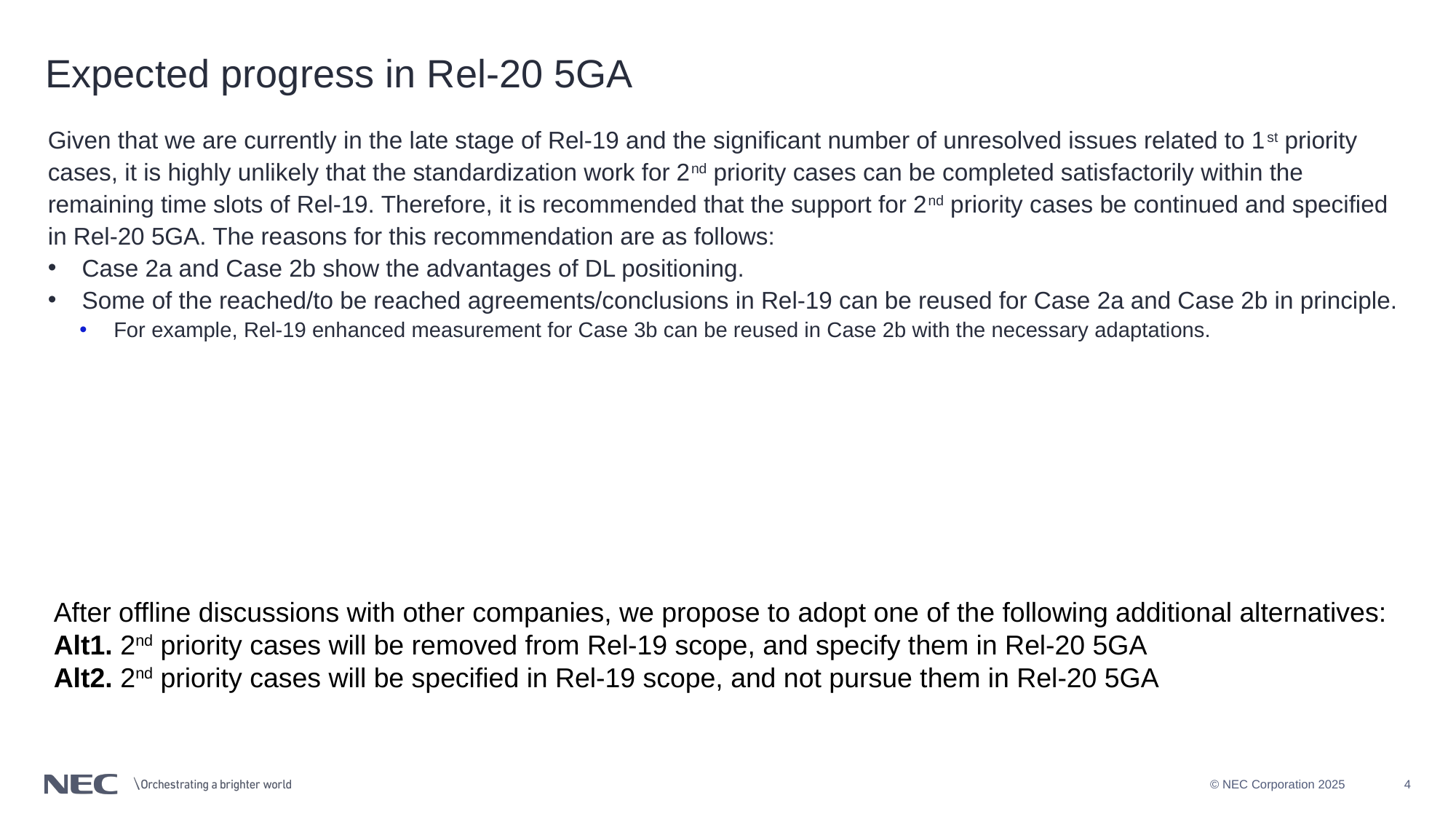

# Expected progress in Rel-20 5GA
Given that we are currently in the late stage of Rel-19 and the significant number of unresolved issues related to 1st priority cases, it is highly unlikely that the standardization work for 2nd priority cases can be completed satisfactorily within the remaining time slots of Rel-19. Therefore, it is recommended that the support for 2nd priority cases be continued and specified in Rel-20 5GA. The reasons for this recommendation are as follows:
Case 2a and Case 2b show the advantages of DL positioning.
Some of the reached/to be reached agreements/conclusions in Rel-19 can be reused for Case 2a and Case 2b in principle.
For example, Rel-19 enhanced measurement for Case 3b can be reused in Case 2b with the necessary adaptations.

After offline discussions with other companies, we propose to adopt one of the following additional alternatives:
Alt1. 2nd priority cases will be removed from Rel-19 scope, and specify them in Rel-20 5GA
Alt2. 2nd priority cases will be specified in Rel-19 scope, and not pursue them in Rel-20 5GA